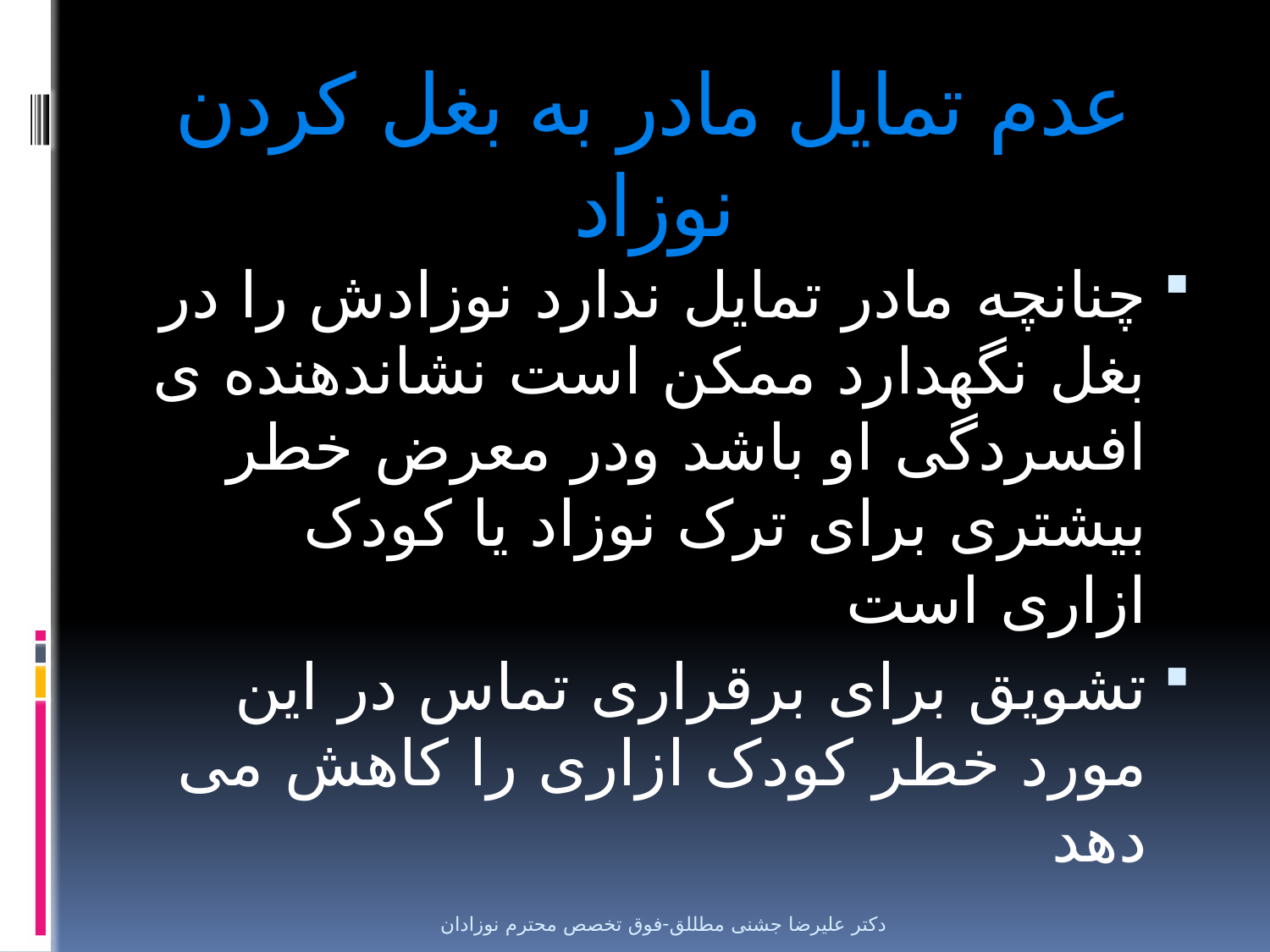

# عدم تمایل مادر به بغل کردن نوزاد
چنانچه مادر تمایل ندارد نوزادش را در بغل نگهدارد ممکن است نشاندهنده ی افسردگی او باشد ودر معرض خطر بیشتری برای ترک نوزاد یا کودک ازاری است
تشویق برای برقراری تماس در این مورد خطر کودک ازاری را کاهش می دهد
دکتر علیرضا جشنی مطللق-فوق تخصص محترم نوزادان